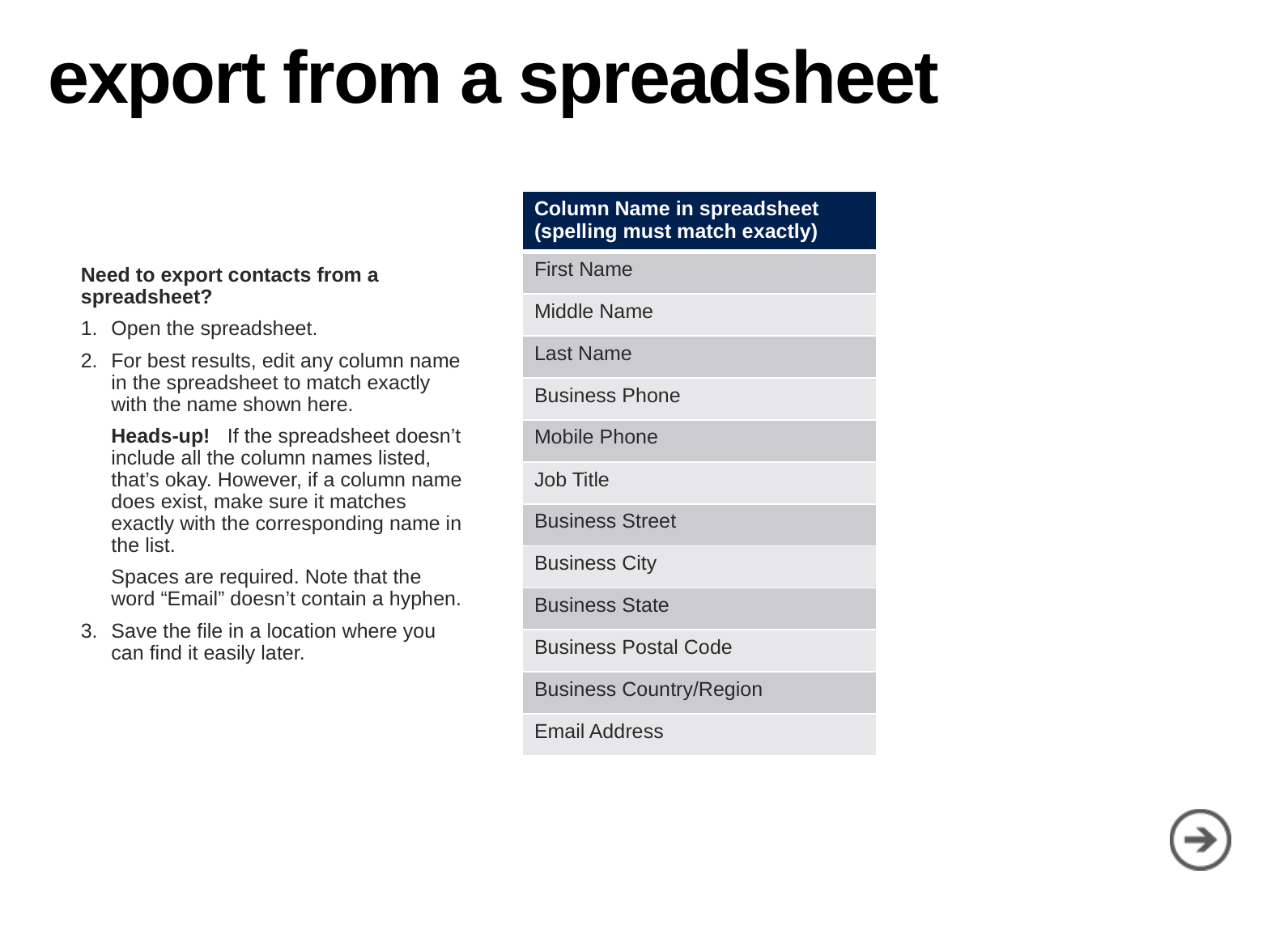

# export from a spreadsheet
| Column Name in spreadsheet (spelling must match exactly) |
| --- |
| First Name |
| Middle Name |
| Last Name |
| Business Phone |
| Mobile Phone |
| Job Title |
| Business Street |
| Business City |
| Business State |
| Business Postal Code |
| Business Country/Region |
| Email Address |
Need to export contacts from a spreadsheet?
Open the spreadsheet.
For best results, edit any column name in the spreadsheet to match exactly with the name shown here.
Heads-up!   If the spreadsheet doesn’t include all the column names listed, that’s okay. However, if a column name does exist, make sure it matches exactly with the corresponding name in the list.
Spaces are required. Note that the word “Email” doesn’t contain a hyphen.
Save the file in a location where you can find it easily later.